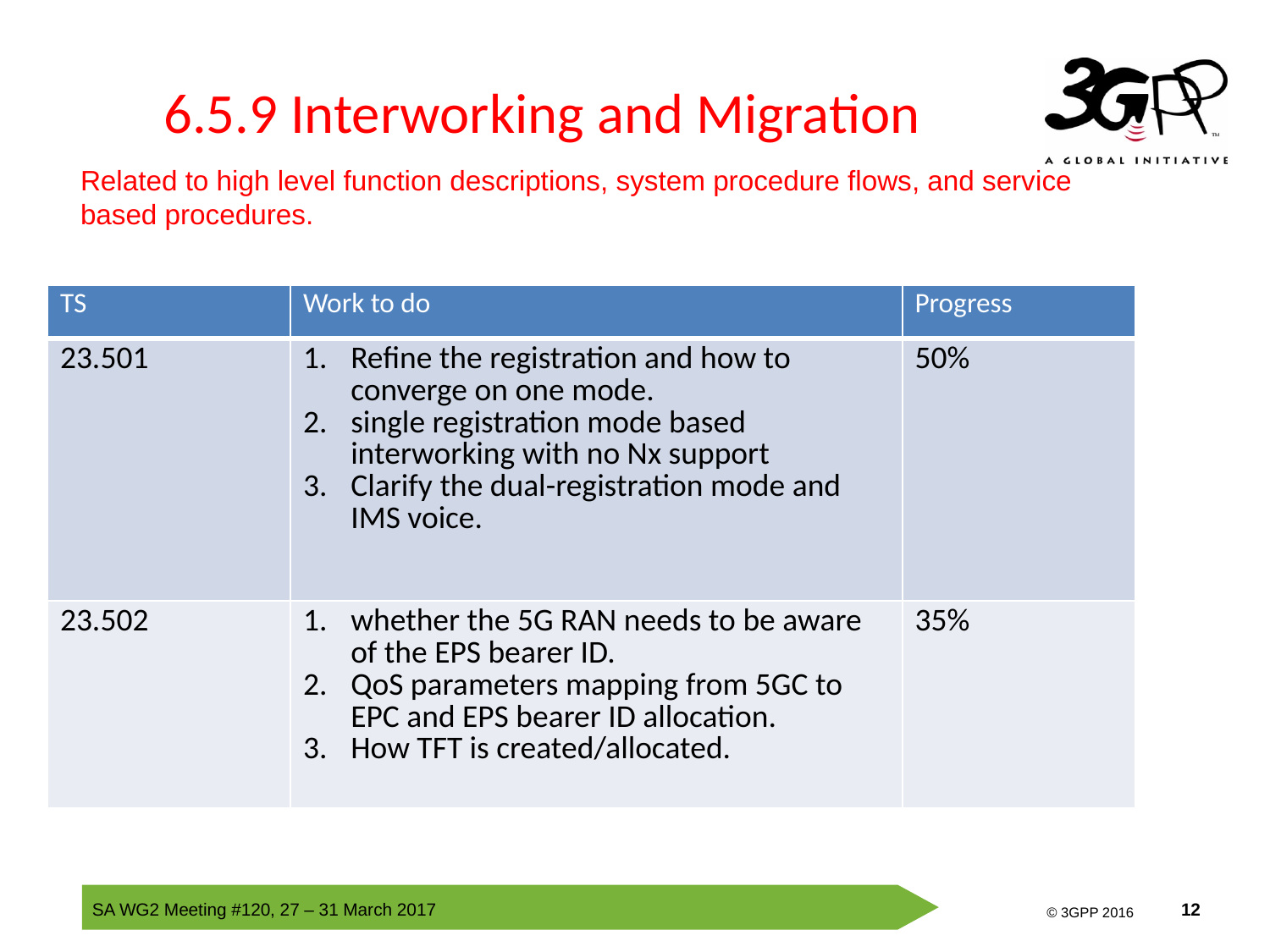

# 6.5.9 Interworking and Migration
Related to high level function descriptions, system procedure flows, and service based procedures.
| TS | Work to do | Progress |
| --- | --- | --- |
| 23.501 | Refine the registration and how to converge on one mode. single registration mode based interworking with no Nx support Clarify the dual-registration mode and IMS voice. | 50% |
| 23.502 | whether the 5G RAN needs to be aware of the EPS bearer ID. QoS parameters mapping from 5GC to EPC and EPS bearer ID allocation. How TFT is created/allocated. | 35% |